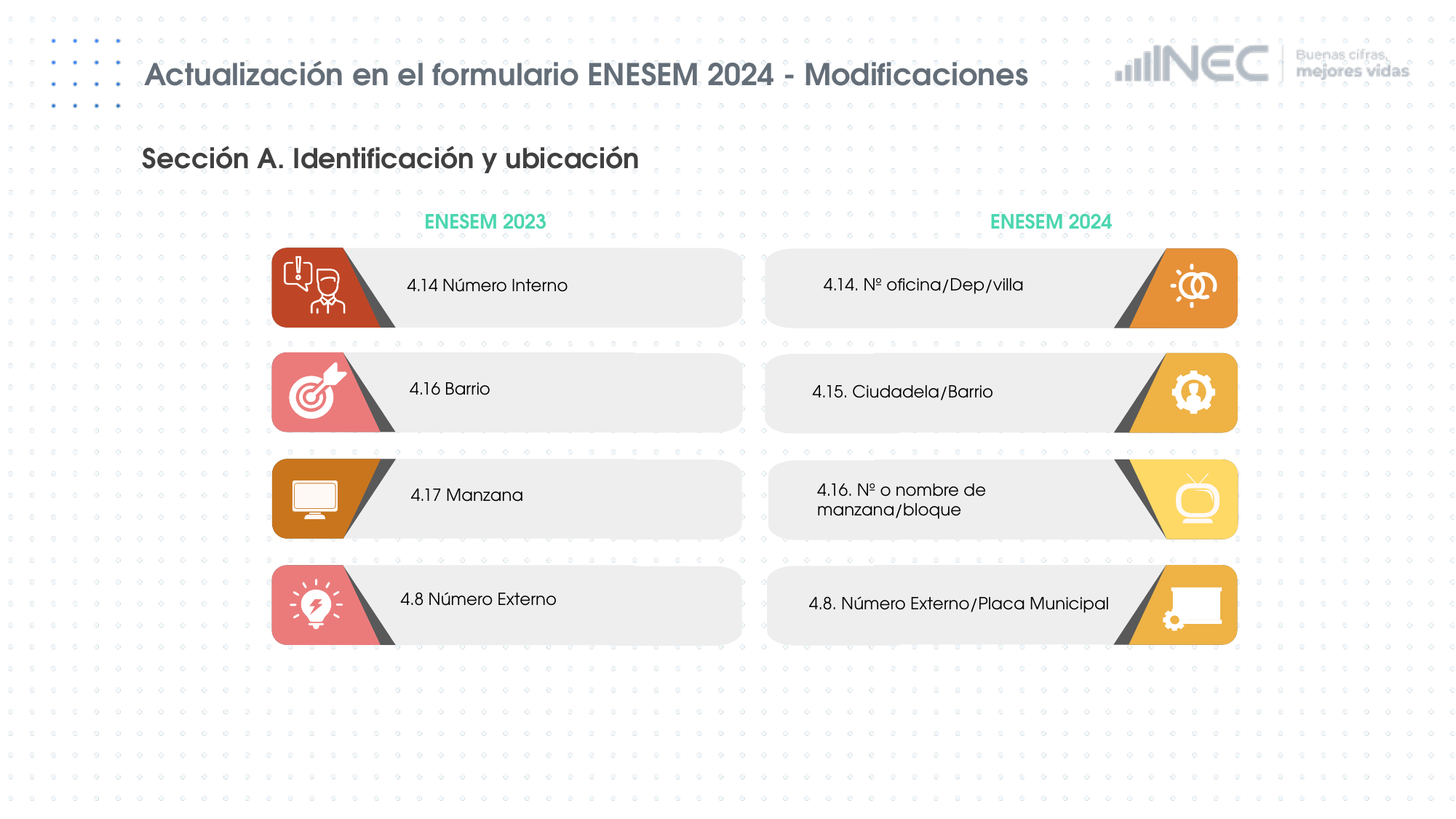

# Actualización en el formulario ENESEM 2024 - Modificaciones
Sección A. Identificación y ubicación
ENESEM 2024
ENESEM 2023

4.14. Nº oficina/Dep/villa
4.14 Número Interno

4.16 Barrio
4.15. Ciudadela/Barrio

4.16. Nº o nombre de manzana/bloque
4.17 Manzana

4.8 Número Externo

4.8. Número Externo/Placa Municipal